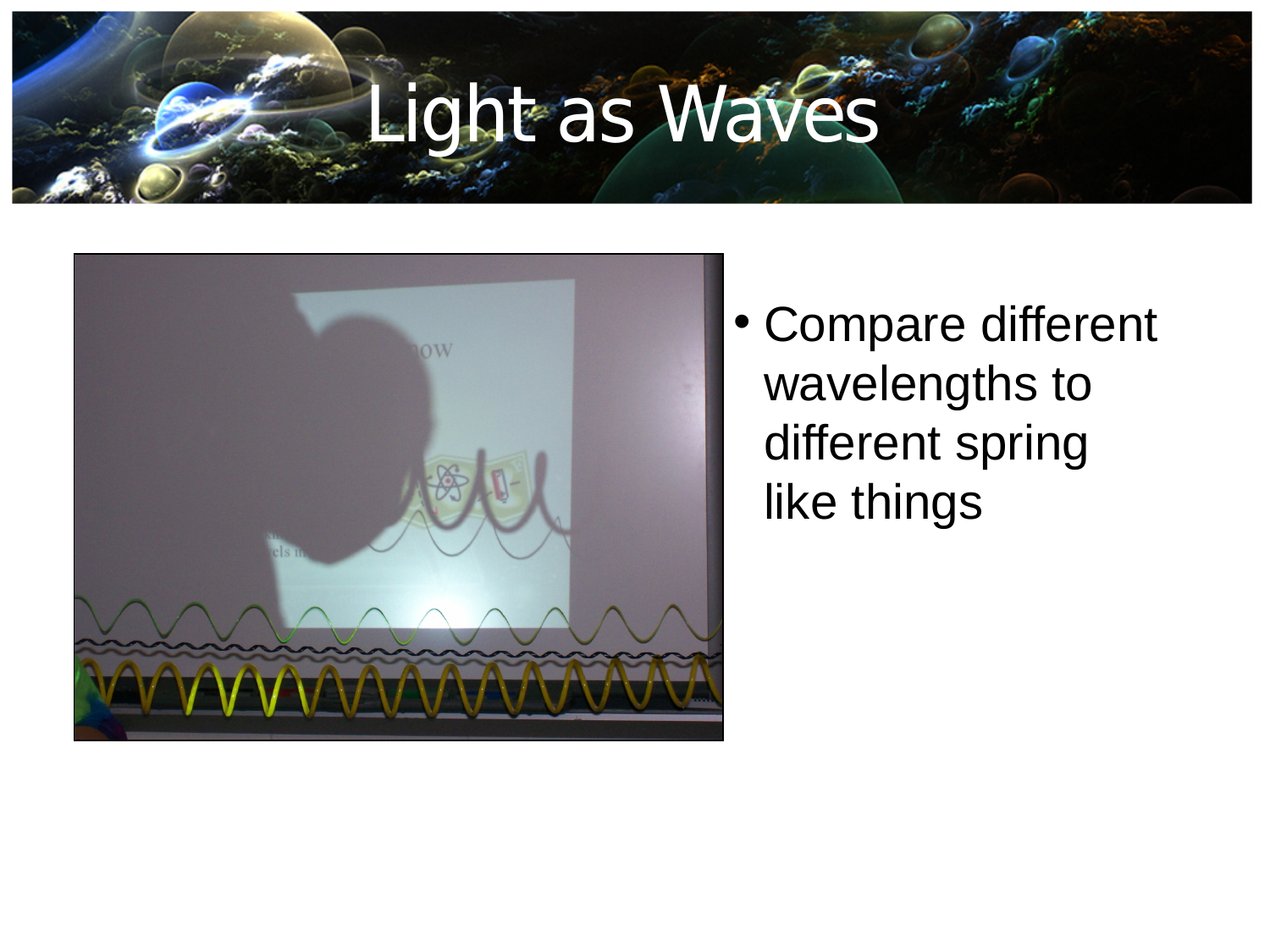

# Light as Waves

Compare different wavelengths to different spring like things